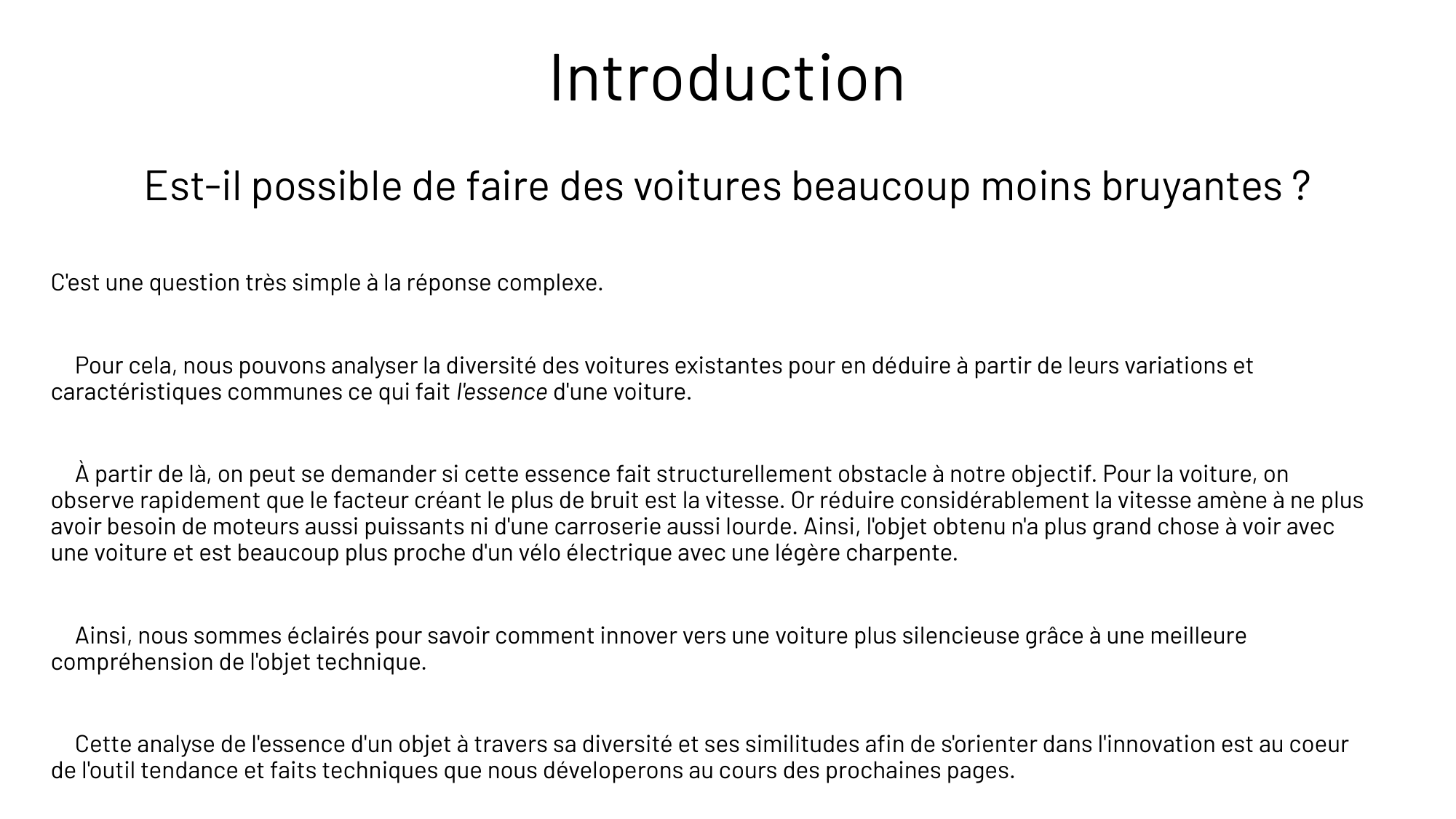

# Introduction
Est-il possible de faire des voitures beaucoup moins bruyantes ?
C'est une question très simple à la réponse complexe.

 Pour cela, nous pouvons analyser la diversité des voitures existantes pour en déduire à partir de leurs variations et caractéristiques communes ce qui fait l'essence d'une voiture.

 À partir de là, on peut se demander si cette essence fait structurellement obstacle à notre objectif. Pour la voiture, on observe rapidement que le facteur créant le plus de bruit est la vitesse. Or réduire considérablement la vitesse amène à ne plus avoir besoin de moteurs aussi puissants ni d'une carroserie aussi lourde. Ainsi, l'objet obtenu n'a plus grand chose à voir avec une voiture et est beaucoup plus proche d'un vélo électrique avec une légère charpente.

 Ainsi, nous sommes éclairés pour savoir comment innover vers une voiture plus silencieuse grâce à une meilleure compréhension de l'objet technique.

 Cette analyse de l'essence d'un objet à travers sa diversité et ses similitudes afin de s'orienter dans l'innovation est au coeur de l'outil tendance et faits techniques que nous déveloperons au cours des prochaines pages.